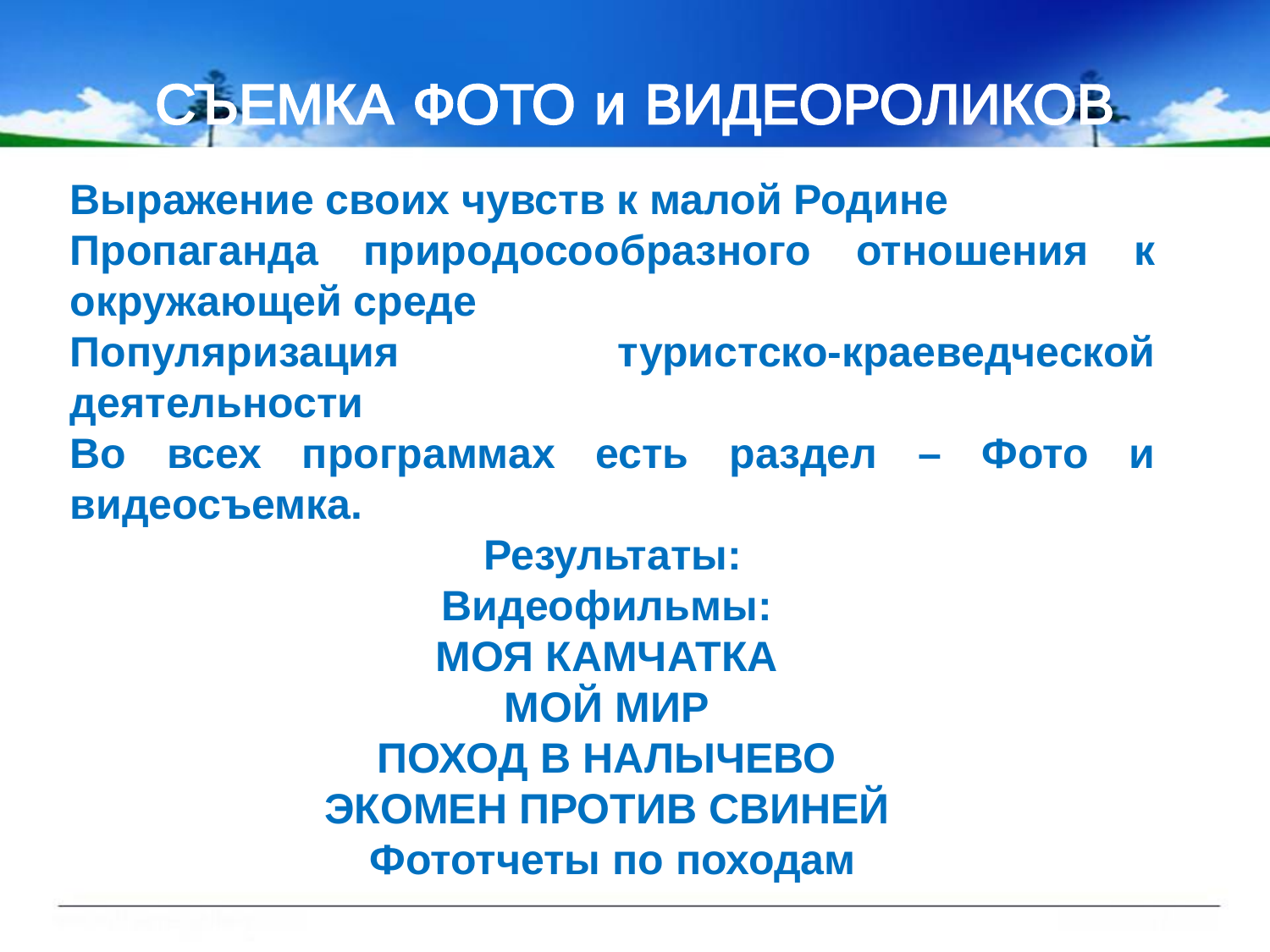

# СЪЕМКА ФОТО и ВИДЕОРОЛИКОВ
Выражение своих чувств к малой Родине
Пропаганда природосообразного отношения к окружающей среде
Популяризация туристско-краеведческой деятельности
Во всех программах есть раздел – Фото и видеосъемка.
Результаты:
Видеофильмы:
МОЯ КАМЧАТКА
МОЙ МИР
ПОХОД В НАЛЫЧЕВО
ЭКОМЕН ПРОТИВ СВИНЕЙ
Фототчеты по походам